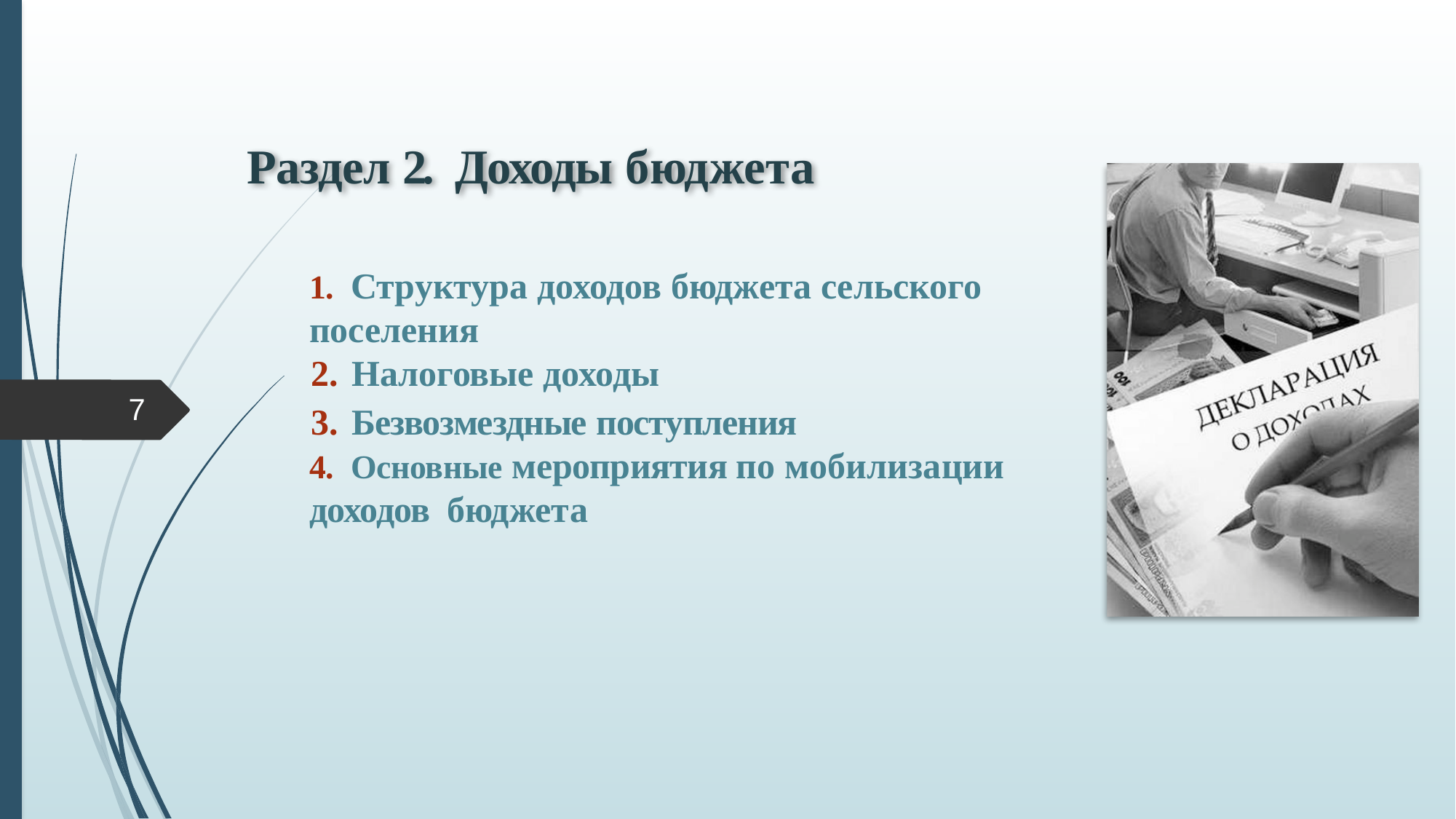

# Раздел 2.  Доходы бюджета

  Структура доходов бюджета сельского поселения
Налоговые доходы
Безвозмездные поступления
  Основные мероприятия по мобилизации доходов  бюджета
7